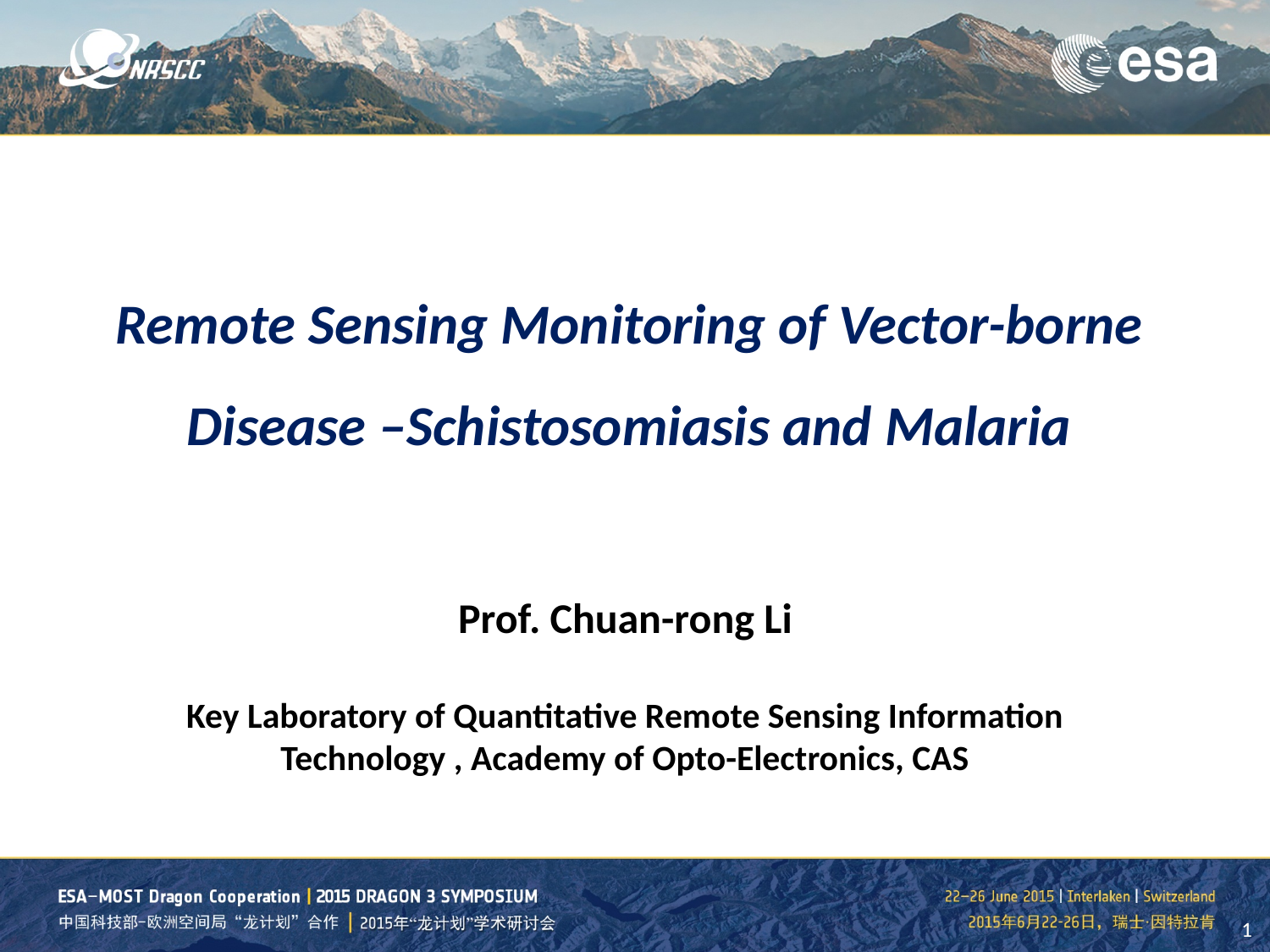

Remote Sensing Monitoring of Vector-borne Disease –Schistosomiasis and Malaria
Prof. Chuan-rong Li

Key Laboratory of Quantitative Remote Sensing Information Technology , Academy of Opto-Electronics, CAS